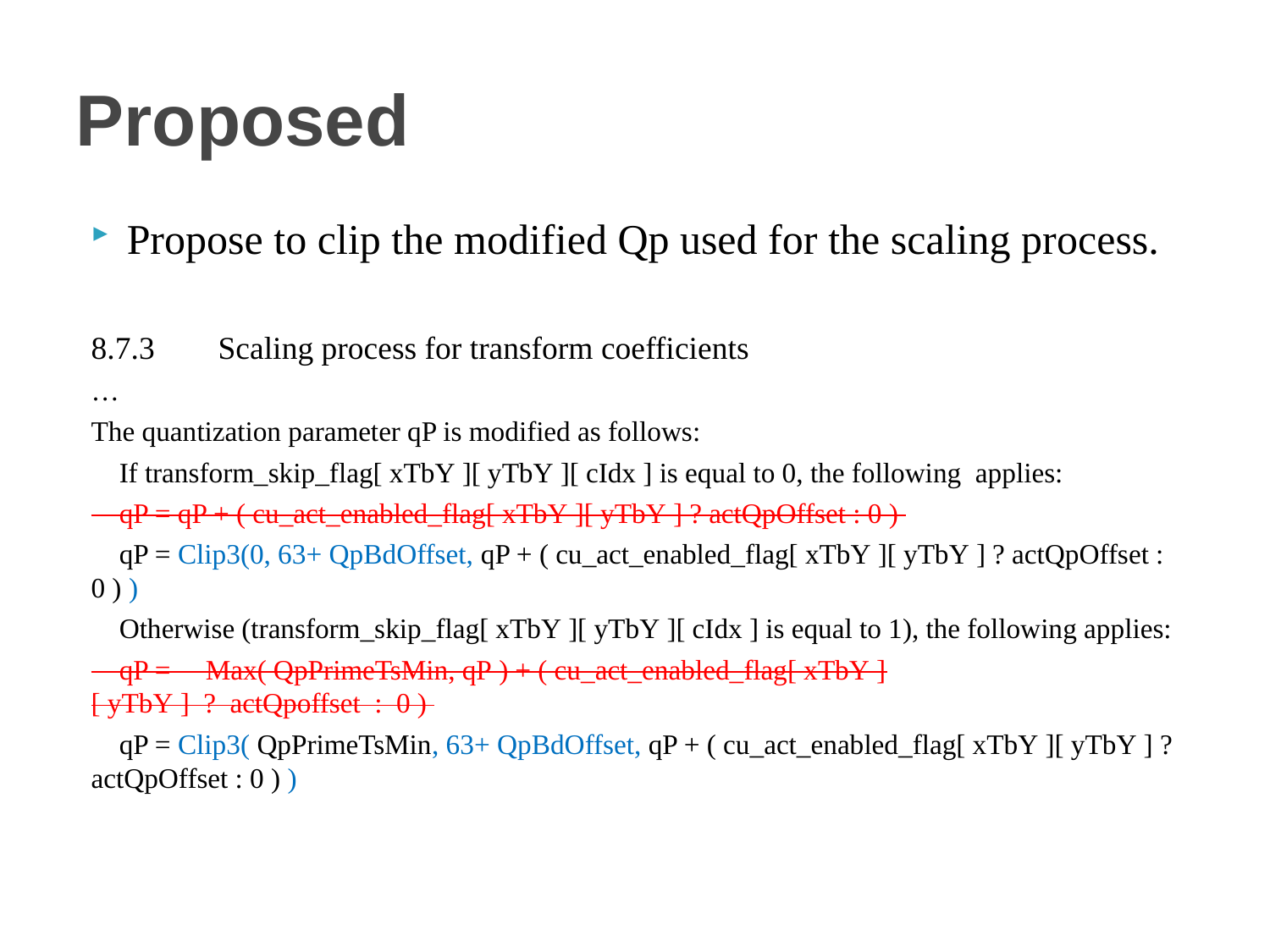

# Proposed
Propose to clip the modified Qp used for the scaling process.

8.7.3	Scaling process for transform coefficients
…
The quantization parameter qP is modified as follows:
    If transform_skip_flag[ xTbY ][ yTbY ][ cIdx ] is equal to 0, the following  applies:
    qP = qP + ( cu_act_enabled_flag[ xTbY ][ yTbY ] ? actQpOffset : 0 )
    qP = Clip3(0, 63+ QpBdOffset, qP + ( cu_act_enabled_flag[ xTbY ][ yTbY ] ? actQpOffset : 0 ) )
    Otherwise (transform_skip_flag[ xTbY ][ yTbY ][ cIdx ] is equal to 1), the following applies:
    qP =     Max( QpPrimeTsMin, qP ) + ( cu_act_enabled_flag[ xTbY ][ yTbY ]  ?  actQpoffset  :  0 )
    qP = Clip3( QpPrimeTsMin, 63+ QpBdOffset, qP + ( cu_act_enabled_flag[ xTbY ][ yTbY ] ? actQpOffset : 0 ) )